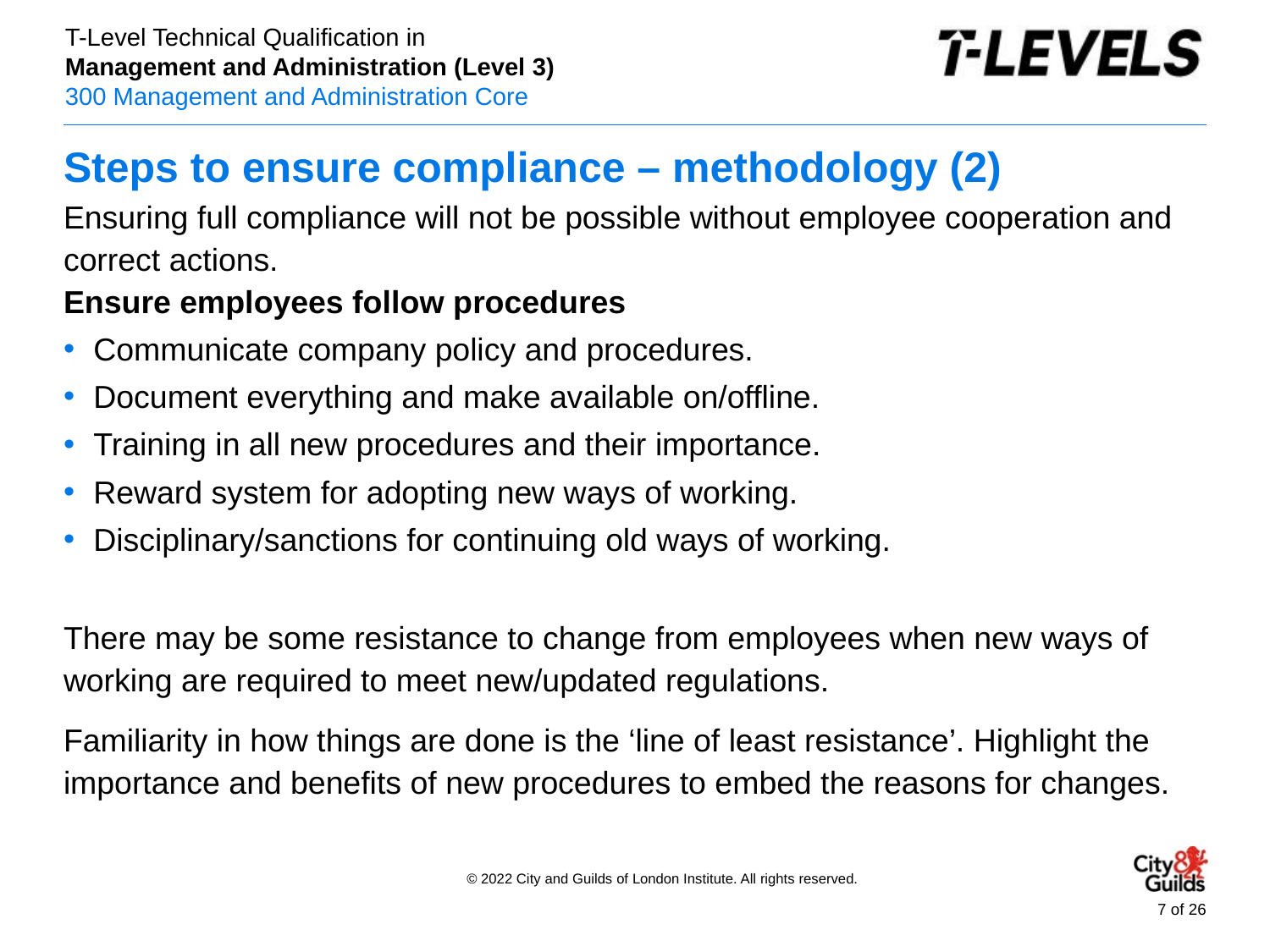

# Steps to ensure compliance – methodology (2)
Ensuring full compliance will not be possible without employee cooperation and correct actions.
Ensure employees follow procedures
Communicate company policy and procedures.
Document everything and make available on/offline.
Training in all new procedures and their importance.
Reward system for adopting new ways of working.
Disciplinary/sanctions for continuing old ways of working.

There may be some resistance to change from employees when new ways of working are required to meet new/updated regulations.
Familiarity in how things are done is the ‘line of least resistance’. Highlight the importance and benefits of new procedures to embed the reasons for changes.